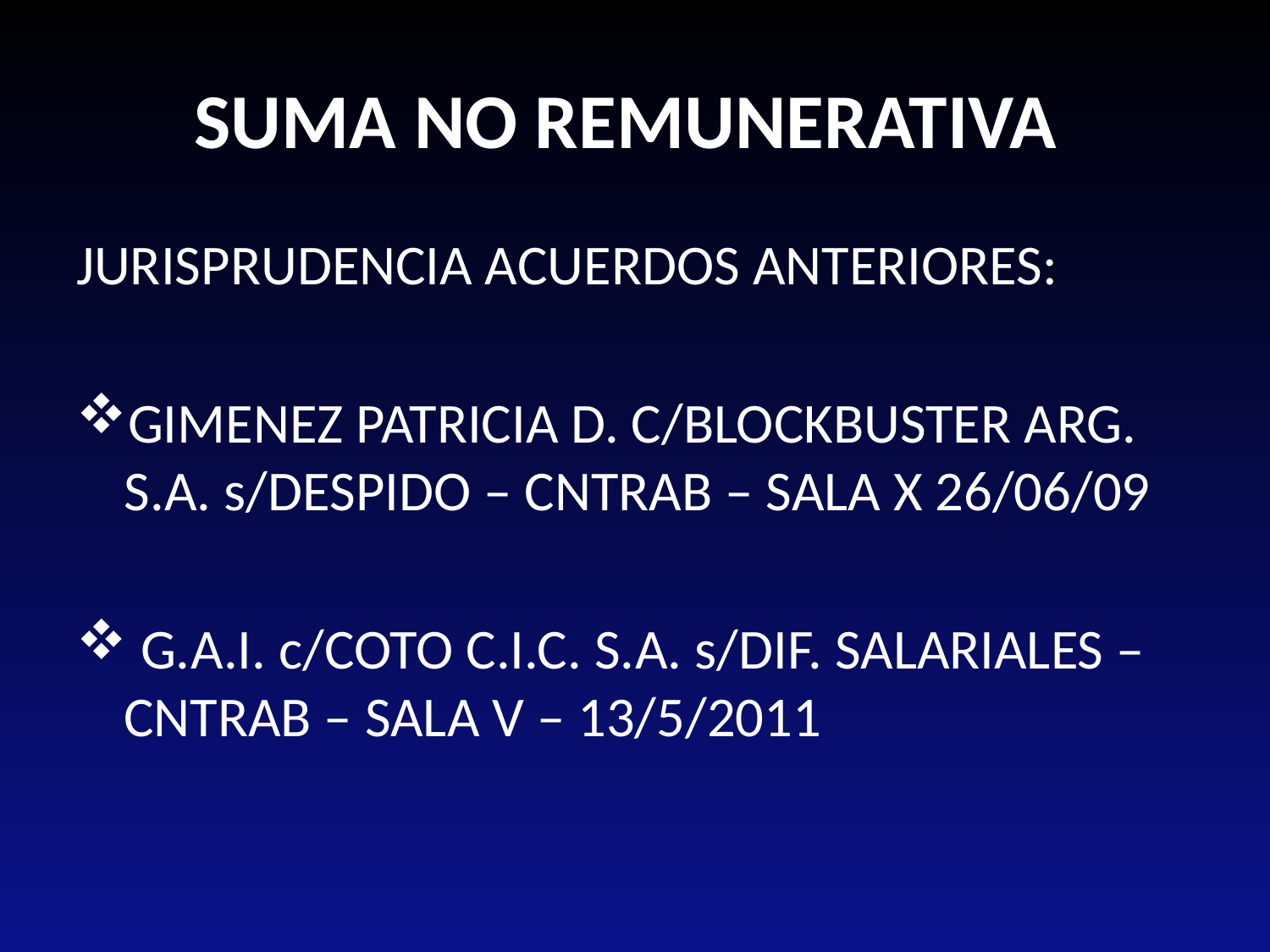

# SUMA NO REMUNERATIVA
JURISPRUDENCIA ACUERDOS ANTERIORES:

GIMENEZ PATRICIA D. C/BLOCKBUSTER ARG. S.A. s/DESPIDO – CNTRAB – SALA X 26/06/09

 G.A.I. c/COTO C.I.C. S.A. s/DIF. SALARIALES – CNTRAB – SALA V – 13/5/2011